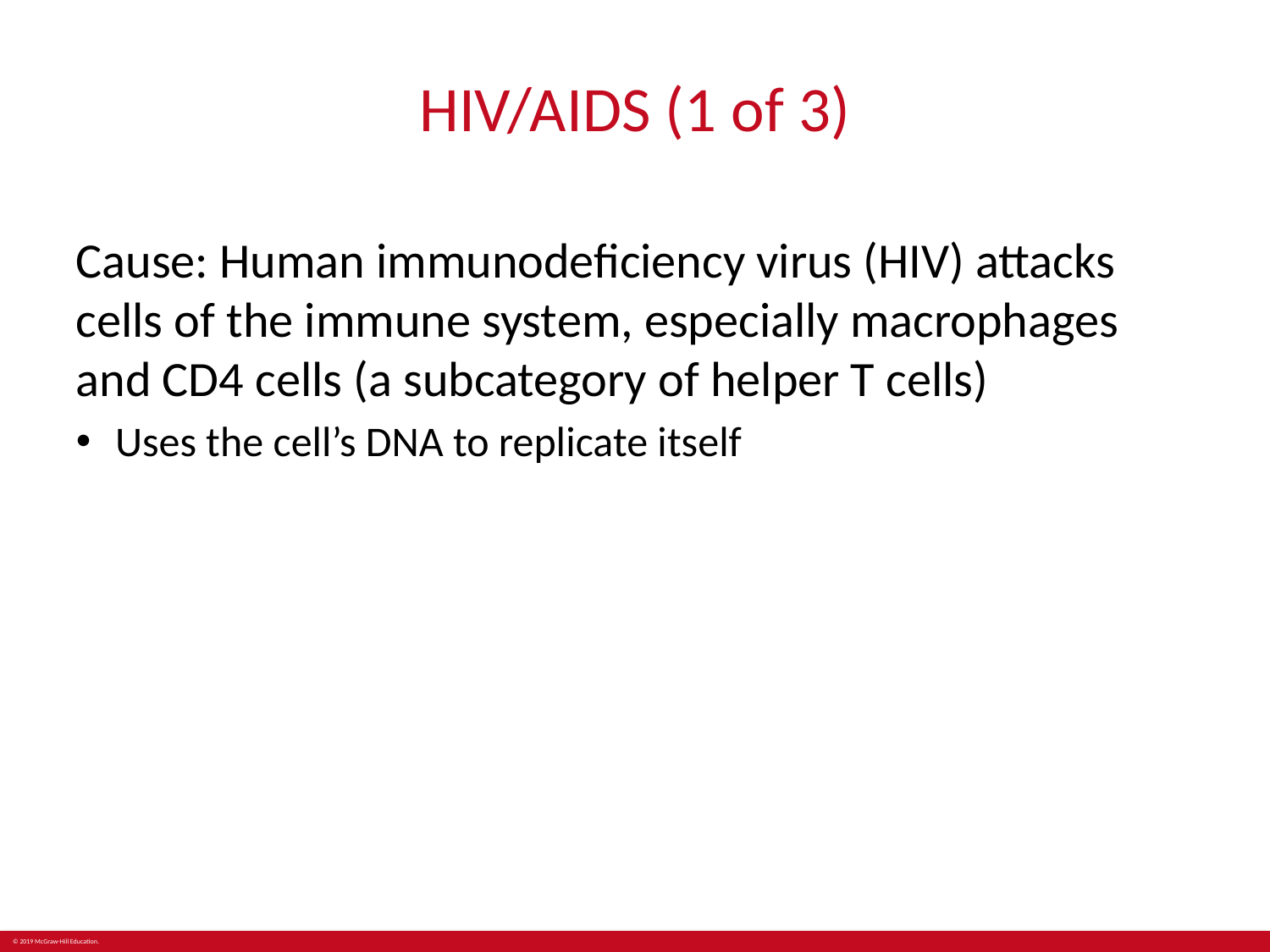

# HIV/AIDS (1 of 3)
Cause: Human immunodeficiency virus (HIV) attacks cells of the immune system, especially macrophages and CD4 cells (a subcategory of helper T cells)
Uses the cell’s DNA to replicate itself